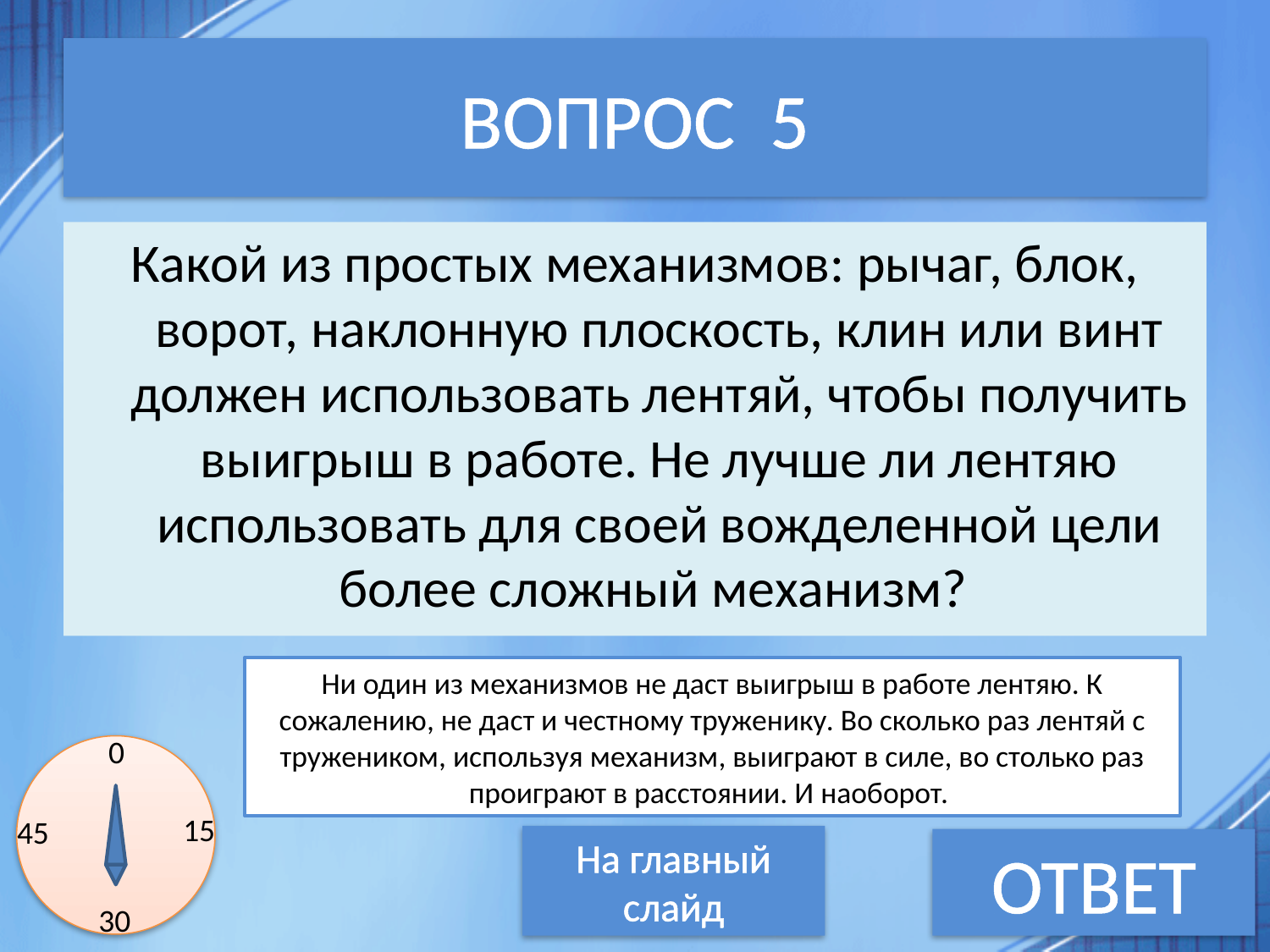

# ВОПРОС  5
Какой из простых механизмов: рычаг, блок, ворот, наклонную плоскость, клин или винт должен использовать лентяй, чтобы получить выигрыш в работе. Не лучше ли лентяю использовать для своей вожделенной цели более сложный механизм?
Ни один из механизмов не даст выигрыш в работе лентяю. К сожалению, не даст и честному труженику. Во сколько раз лентяй с тружеником, используя механизм, выиграют в силе, во столько раз проиграют в расстоянии. И наоборот.
0

15
45
На главный слайд
ОТВЕТ
30